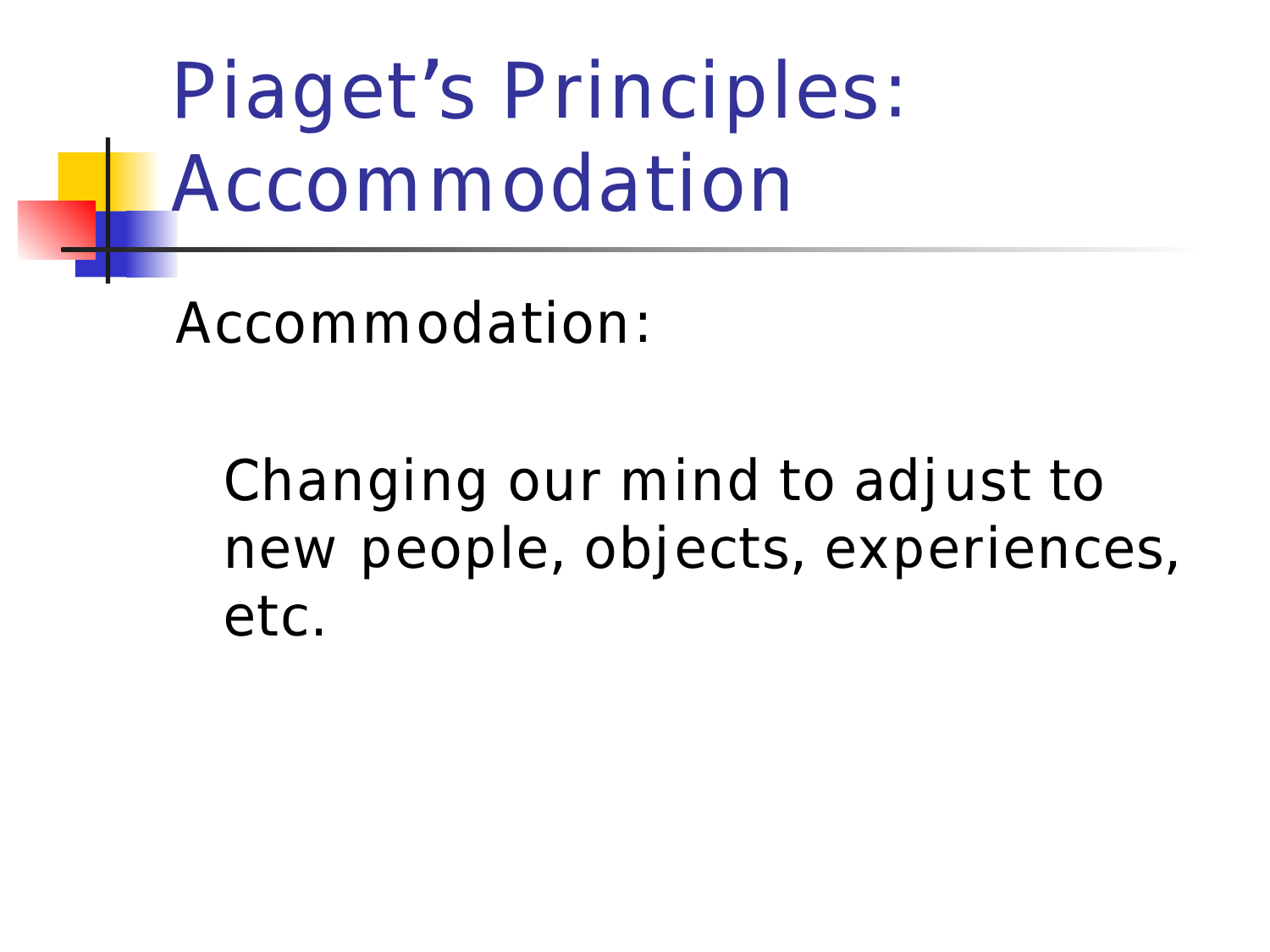

# Piaget’s Principles: Accommodation
Accommodation:

	Changing our mind to adjust to new people, objects, experiences, etc.